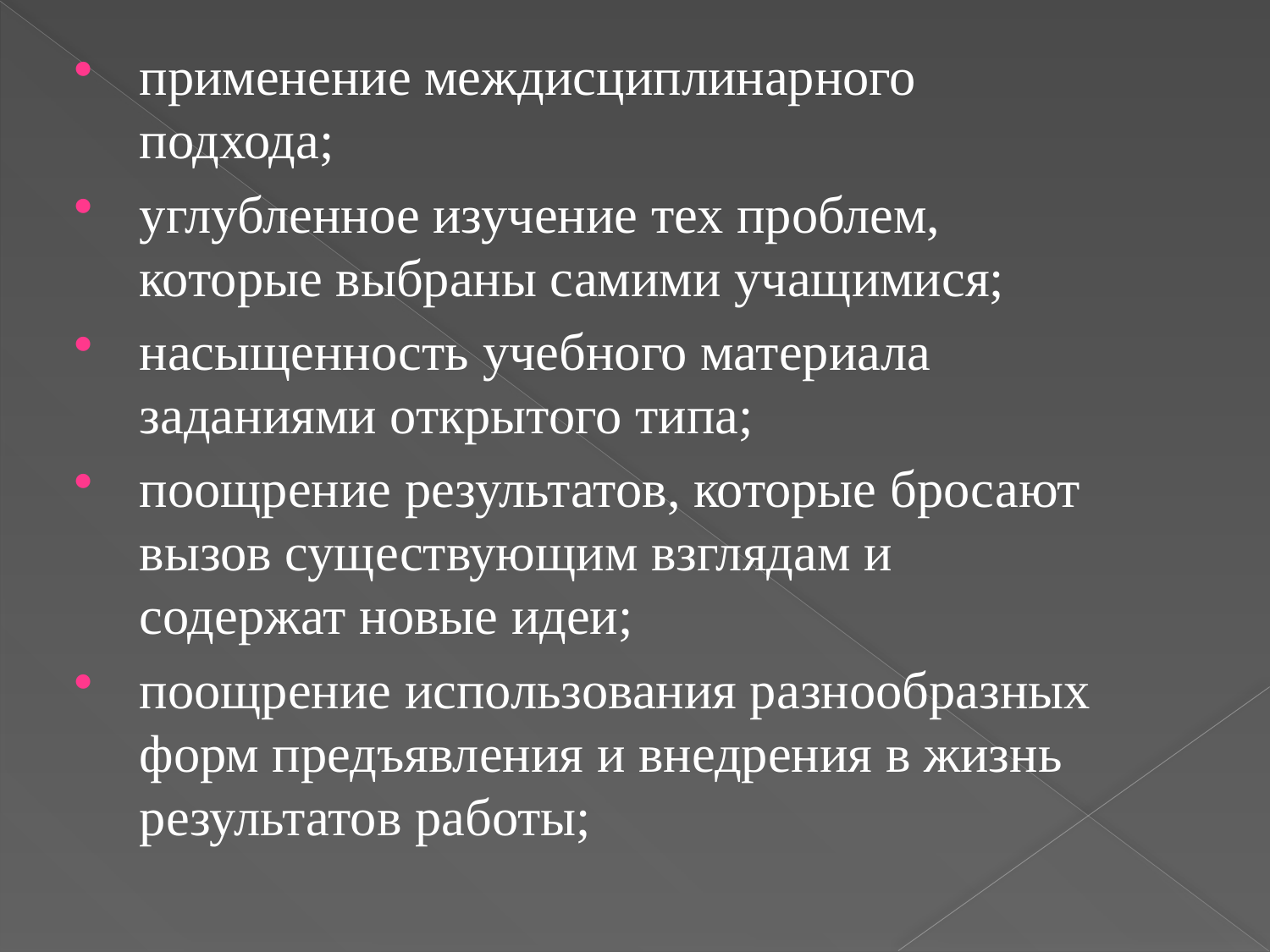

применение междисциплинарного подхода;
углубленное изучение тех проблем, которые выбраны самими учащимися;
насыщенность учебного материала заданиями открытого типа;
поощрение результатов, которые бросают вызов существующим взглядам и содержат новые идеи;
поощрение использования разнообразных форм предъявления и внедрения в жизнь результатов работы;